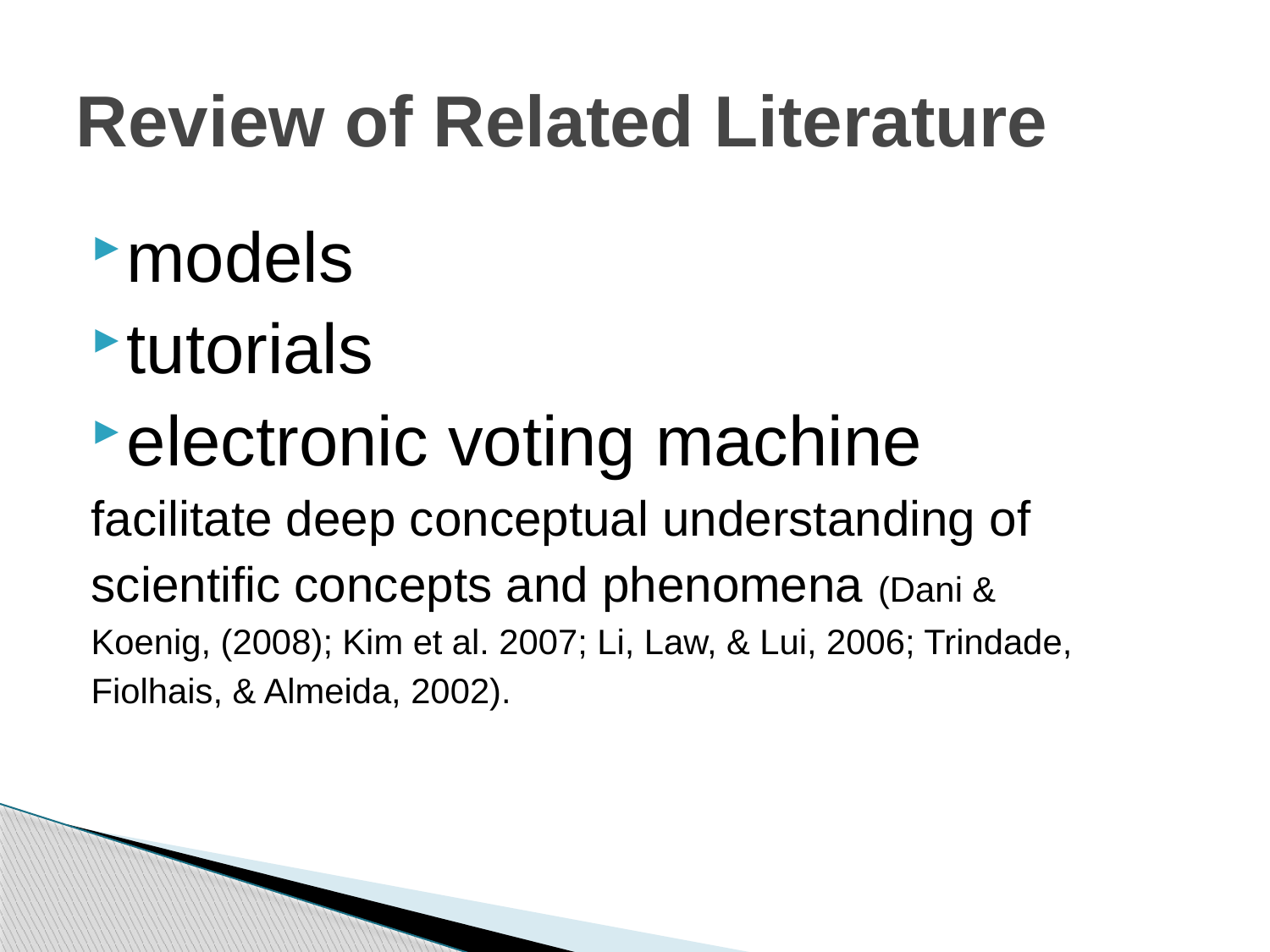

# Review of Related Literature
models
tutorials
electronic voting machine
facilitate deep conceptual understanding of
scientific concepts and phenomena (Dani &
Koenig, (2008); Kim et al. 2007; Li, Law, & Lui, 2006; Trindade,
Fiolhais, & Almeida, 2002).